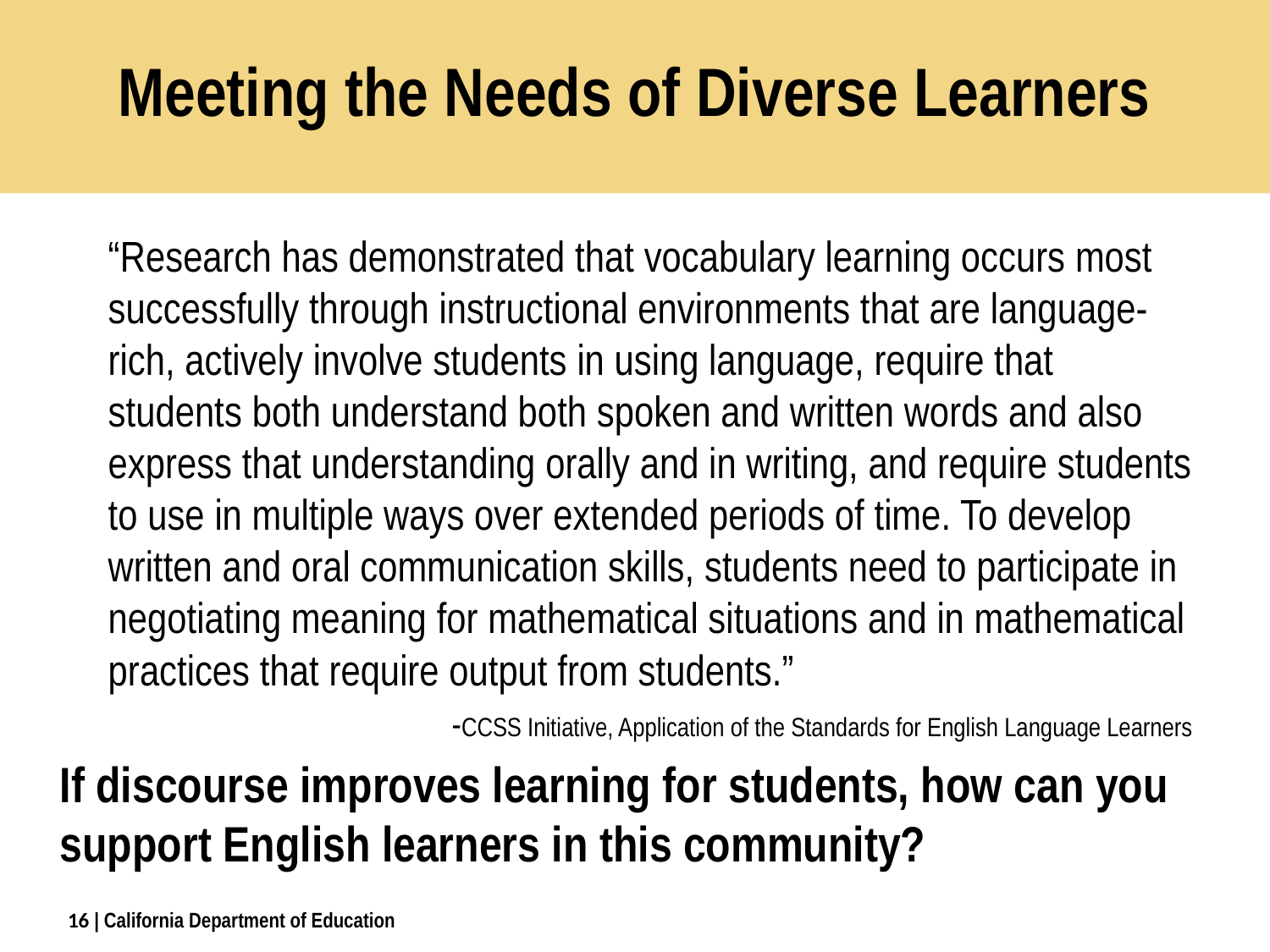

# Meeting the Needs of Diverse Learners
	“Research has demonstrated that vocabulary learning occurs most successfully through instructional environments that are language-rich, actively involve students in using language, require that students both understand both spoken and written words and also express that understanding orally and in writing, and require students to use in multiple ways over extended periods of time. To develop written and oral communication skills, students need to participate in negotiating meaning for mathematical situations and in mathematical practices that require output from students.”
 -CCSS Initiative, Application of the Standards for English Language Learners
If discourse improves learning for students, how can you support English learners in this community?

16
| California Department of Education